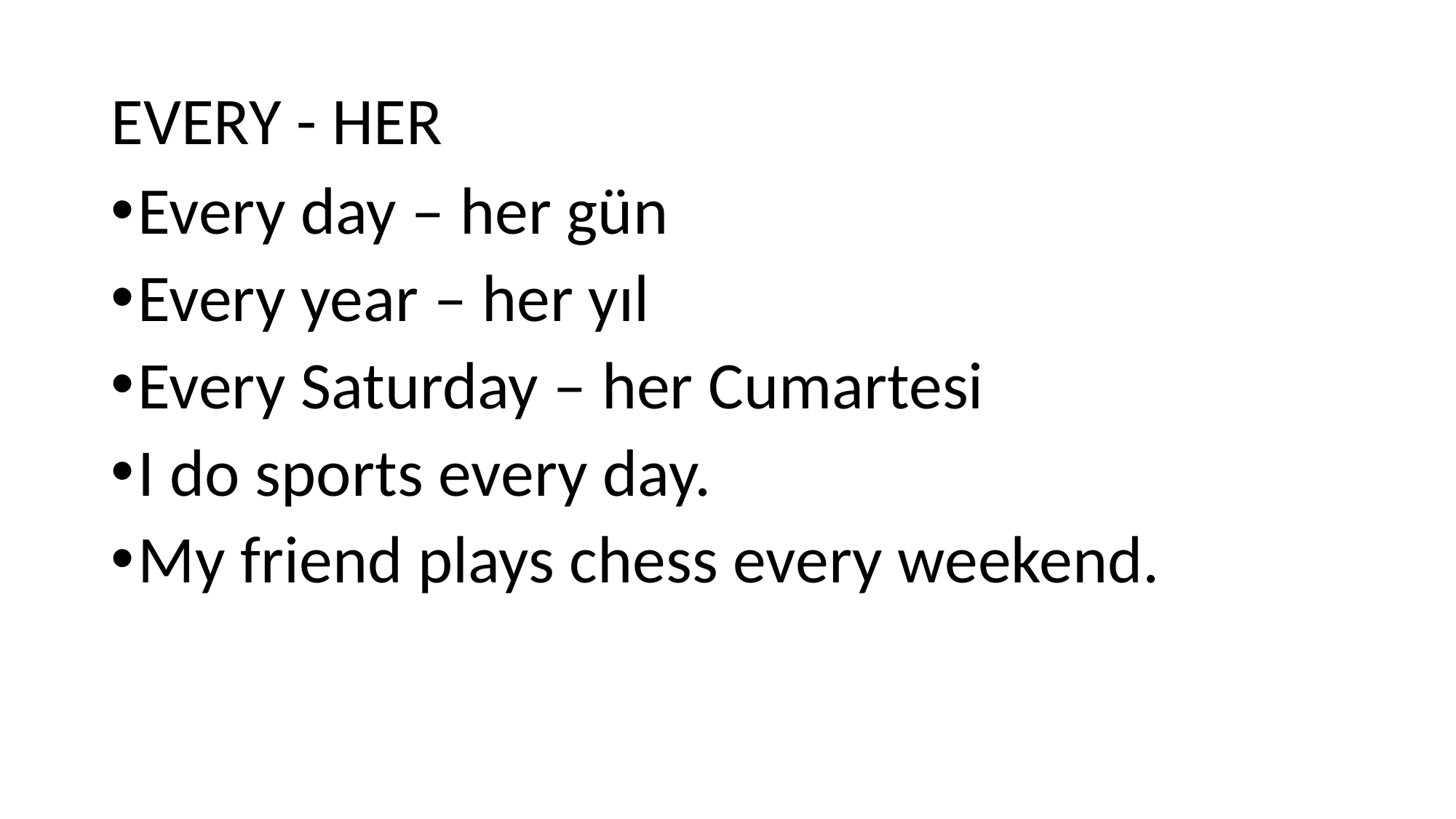

# EVERY - HER
Every day – her gün
Every year – her yıl
Every Saturday – her Cumartesi
I do sports every day.
My friend plays chess every weekend.